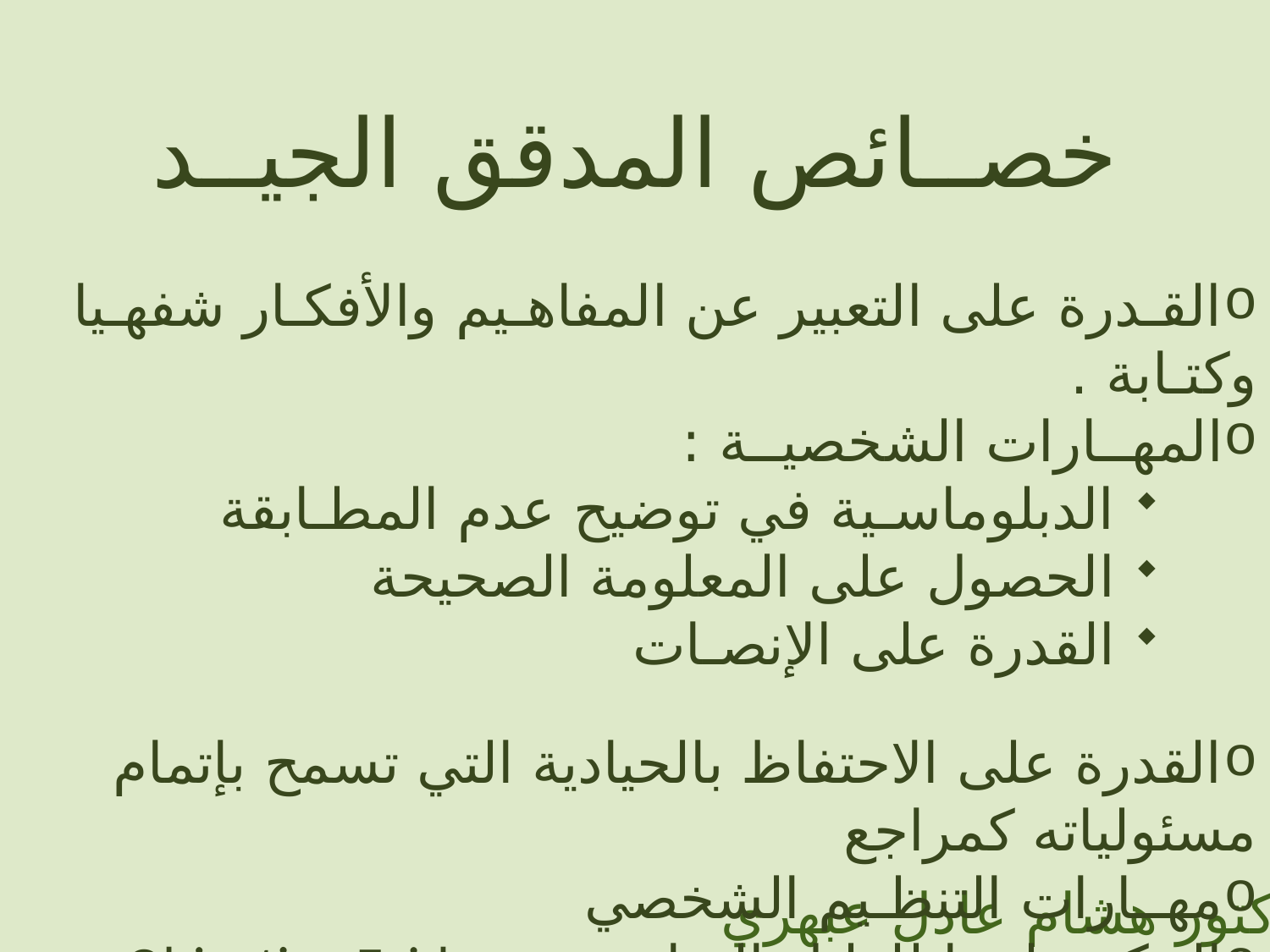

خصــائص المدقق الجيــد
القـدرة على التعبير عن المفاهـيم والأفكـار شفهـيا وكتـابة .
المهــارات الشخصيــة :
 الدبلوماسـية في توضيح عدم المطـابقة
 الحصول على المعلومة الصحيحة
 القدرة على الإنصـات

القدرة على الاحتفاظ بالحيادية التي تسمح بإتمام مسئولياته كمراجع
مهــارات التنظـيم الشخصي
الحكم طبقـا للدليل المـادي  Objective Evidence  .
الدكتور هشام عادل عبهري